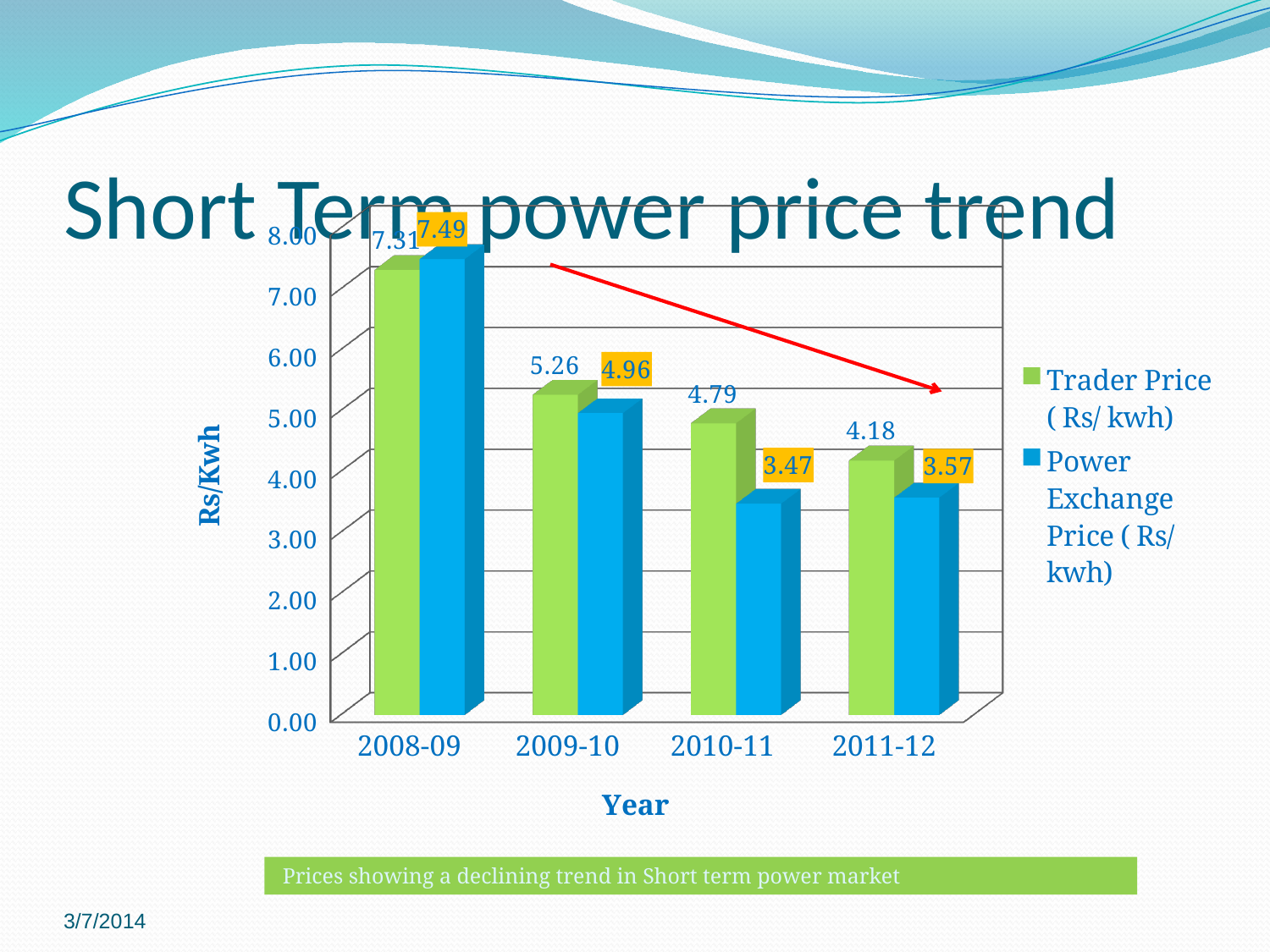

# Short Term power price trend

[unsupported chart]

 Prices showing a declining trend in Short term power market
3/7/2014